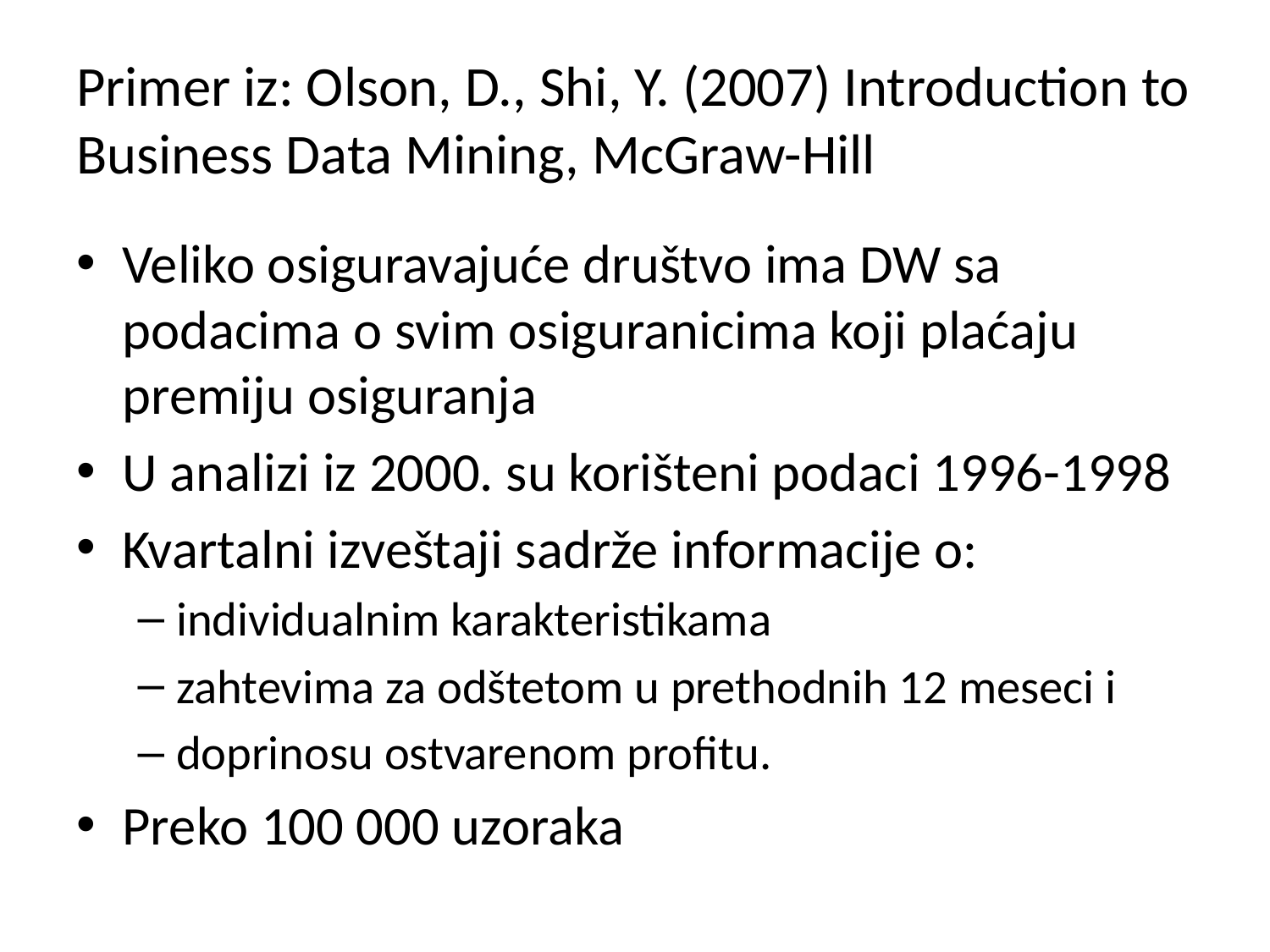

# Primer iz: Olson, D., Shi, Y. (2007) Introduction to Business Data Mining, McGraw-Hill
Veliko osiguravajuće društvo ima DW sa podacima o svim osiguranicima koji plaćaju premiju osiguranja
U analizi iz 2000. su korišteni podaci 1996-1998
Kvartalni izveštaji sadrže informacije o:
individualnim karakteristikama
zahtevima za odštetom u prethodnih 12 meseci i
doprinosu ostvarenom profitu.
Preko 100 000 uzoraka